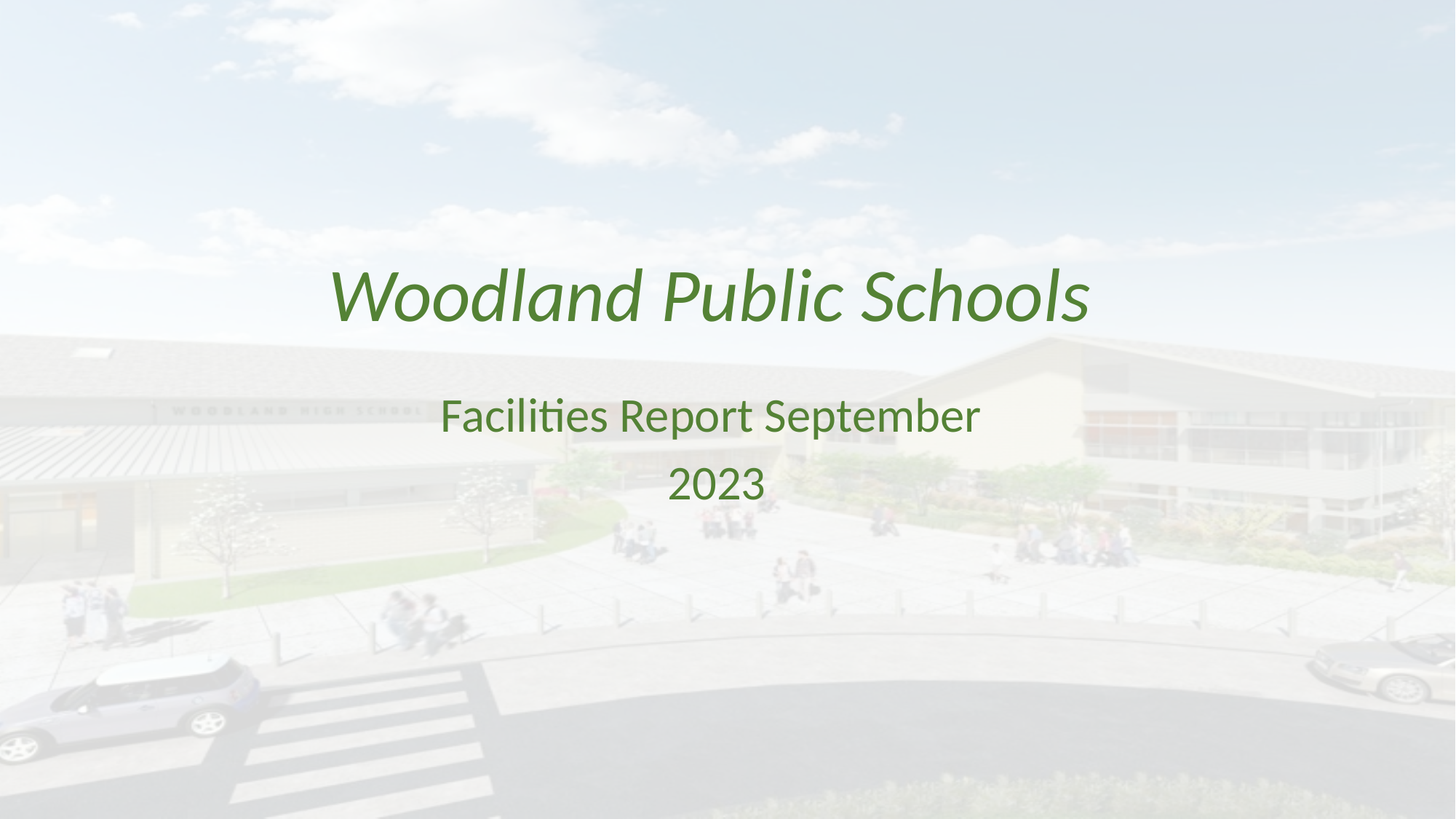

# Woodland Public Schools
Facilities Report September
 2023